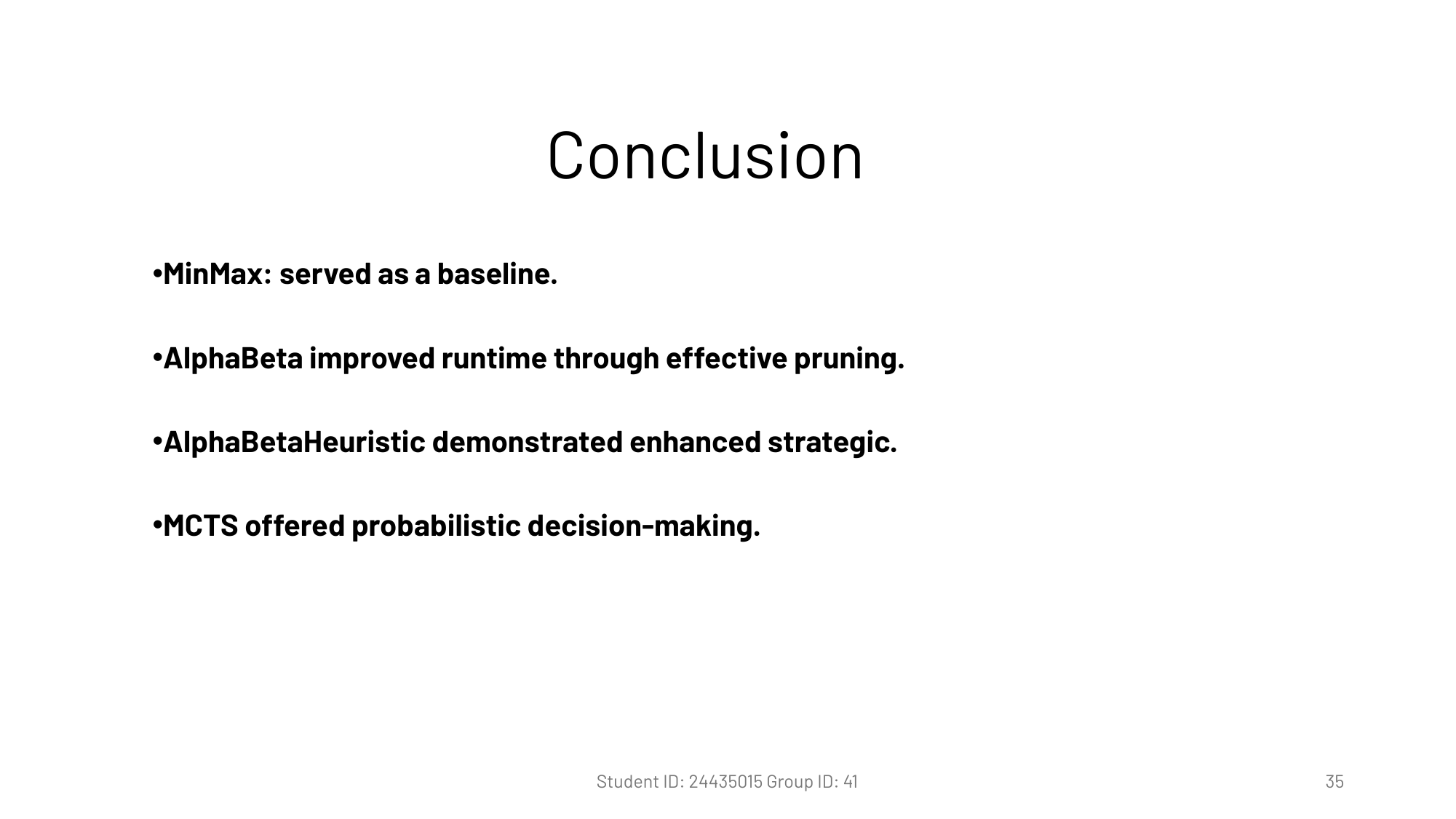

# Conclusion
MinMax: served as a baseline.

AlphaBeta improved runtime through effective pruning.

AlphaBetaHeuristic demonstrated enhanced strategic.

MCTS offered probabilistic decision-making.
Student ID: 24435015 Group ID: 41
35